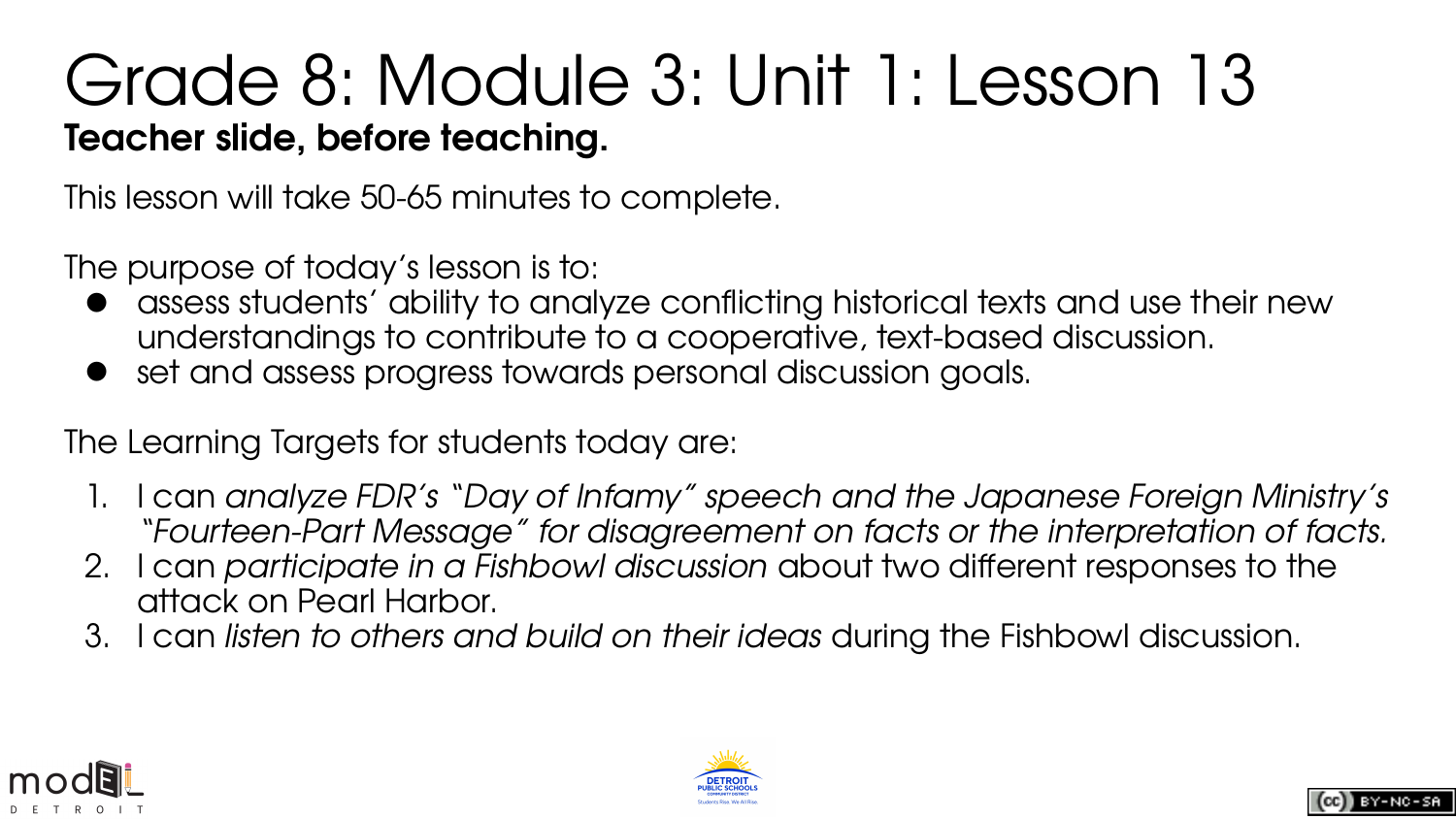

# Grade 8: Module 3: Unit 1: Lesson 13
Teacher slide, before teaching.
This lesson will take 50-65 minutes to complete.

The purpose of today’s lesson is to:
assess students’ ability to analyze conflicting historical texts and use their new understandings to contribute to a cooperative, text-based discussion.
set and assess progress towards personal discussion goals.

The Learning Targets for students today are:
I can analyze FDR’s “Day of Infamy” speech and the Japanese Foreign Ministry’s “Fourteen-Part Message” for disagreement on facts or the interpretation of facts.
I can participate in a Fishbowl discussion about two different responses to the attack on Pearl Harbor.
I can listen to others and build on their ideas during the Fishbowl discussion.